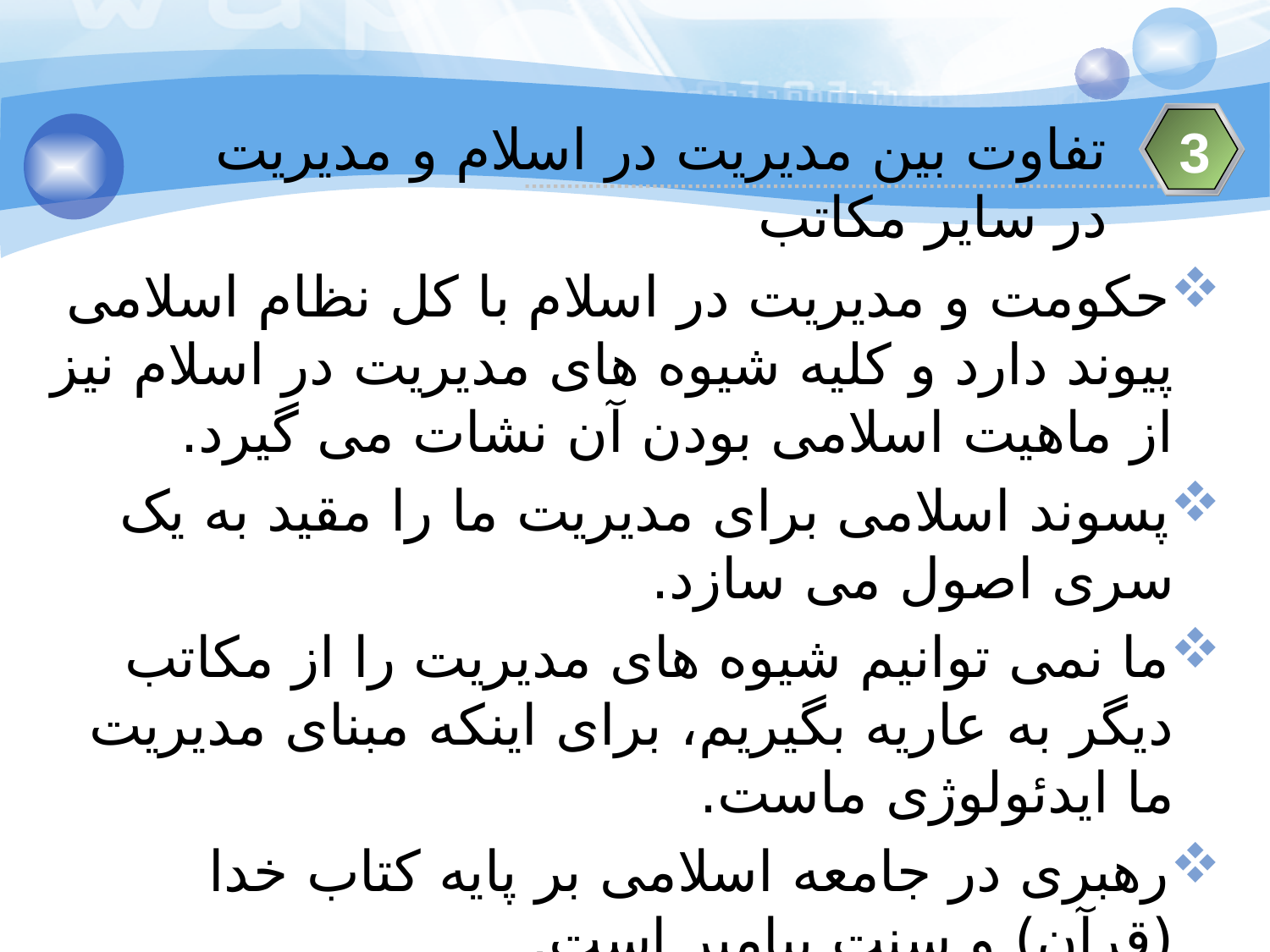

تفاوت بین مدیریت در اسلام و مدیریت در سایر مکاتب
3

حکومت و مدیریت در اسلام با کل نظام اسلامی پیوند دارد و کلیه شیوه های مدیریت در اسلام نیز از ماهیت اسلامی بودن آن نشات می گیرد.
پسوند اسلامی برای مدیریت ما را مقید به یک سری اصول می سازد.
ما نمی توانیم شیوه های مدیریت را از مکاتب دیگر به عاریه بگیریم، برای اینکه مبنای مدیریت ما ایدئولوژی ماست.
رهبری در جامعه اسلامی بر پایه کتاب خدا (قرآن) و سنت پیامبر است.